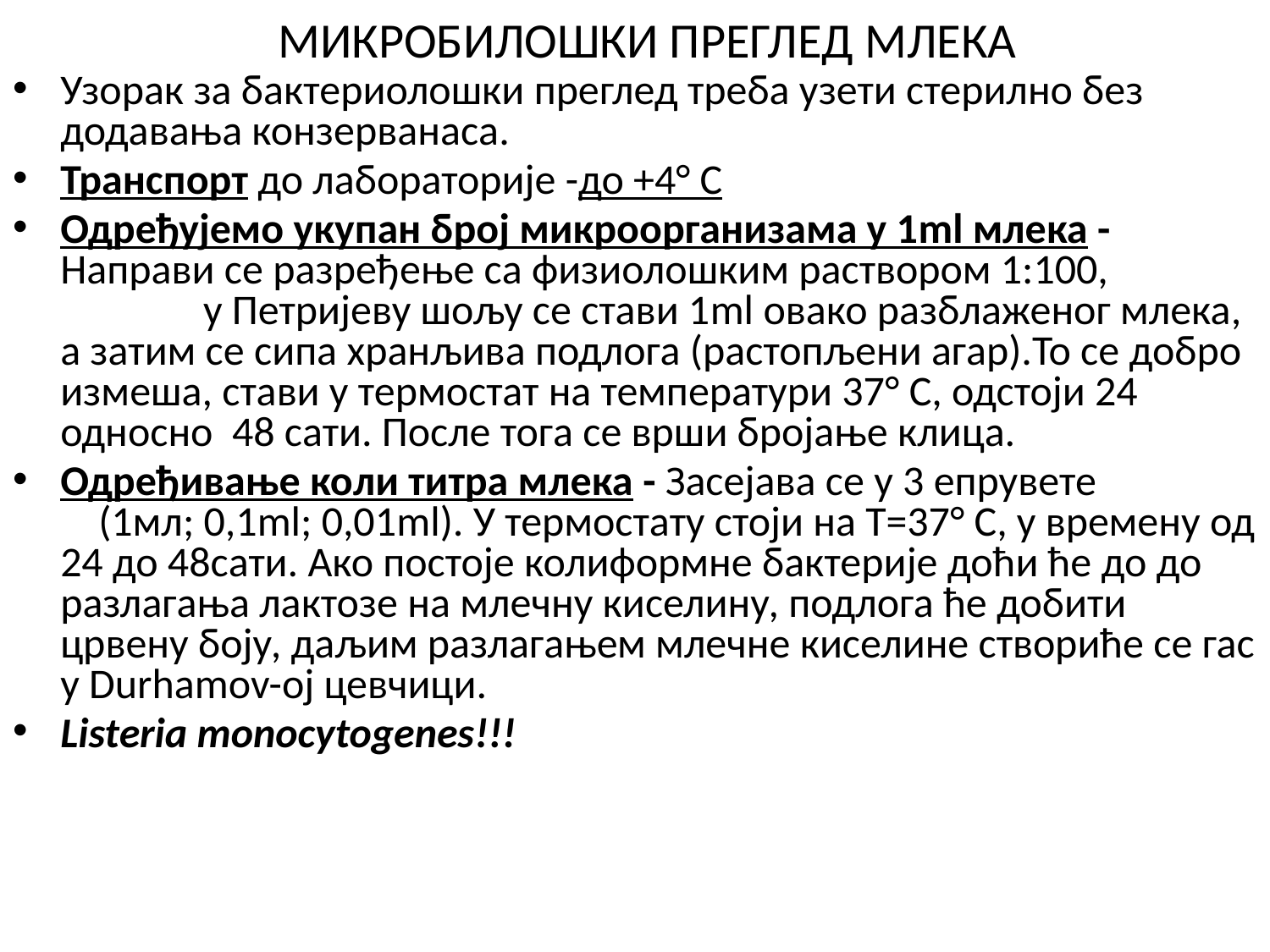

# МИКРОБИЛОШКИ ПРЕГЛЕД МЛЕКА
Узорак за бактериолошки преглед треба узети стерилно без додавања конзерванаса.
Транспорт до лабораторије -до +4° C
Одређујемо укупан број микроорганизама у 1ml млека - Направи се разређење са физиолошким раствором 1:100,                               у Петријеву шољу се стави 1ml овако разблаженог млека, а затим се сипа хранљива подлога (растопљени агар).То се добро измеша, стави у термостат на температури 37° C, одстоји 24 односно  48 сати. После тога се врши бројање клица.
Одређивање коли титра млека - Засејава се у 3 епрувете                     (1мл; 0,1ml; 0,01ml). У термостату стоји на Т=37° C, у времену од 24 до 48сати. Ако постоје колиформне бактерије доћи ће до до разлагања лактозе на млечну киселину, подлога ће добити црвену боју, даљим разлагањем млечне киселине створиће се гас у Durhamov-ој цевчици.
Listeria monocytogenes!!!